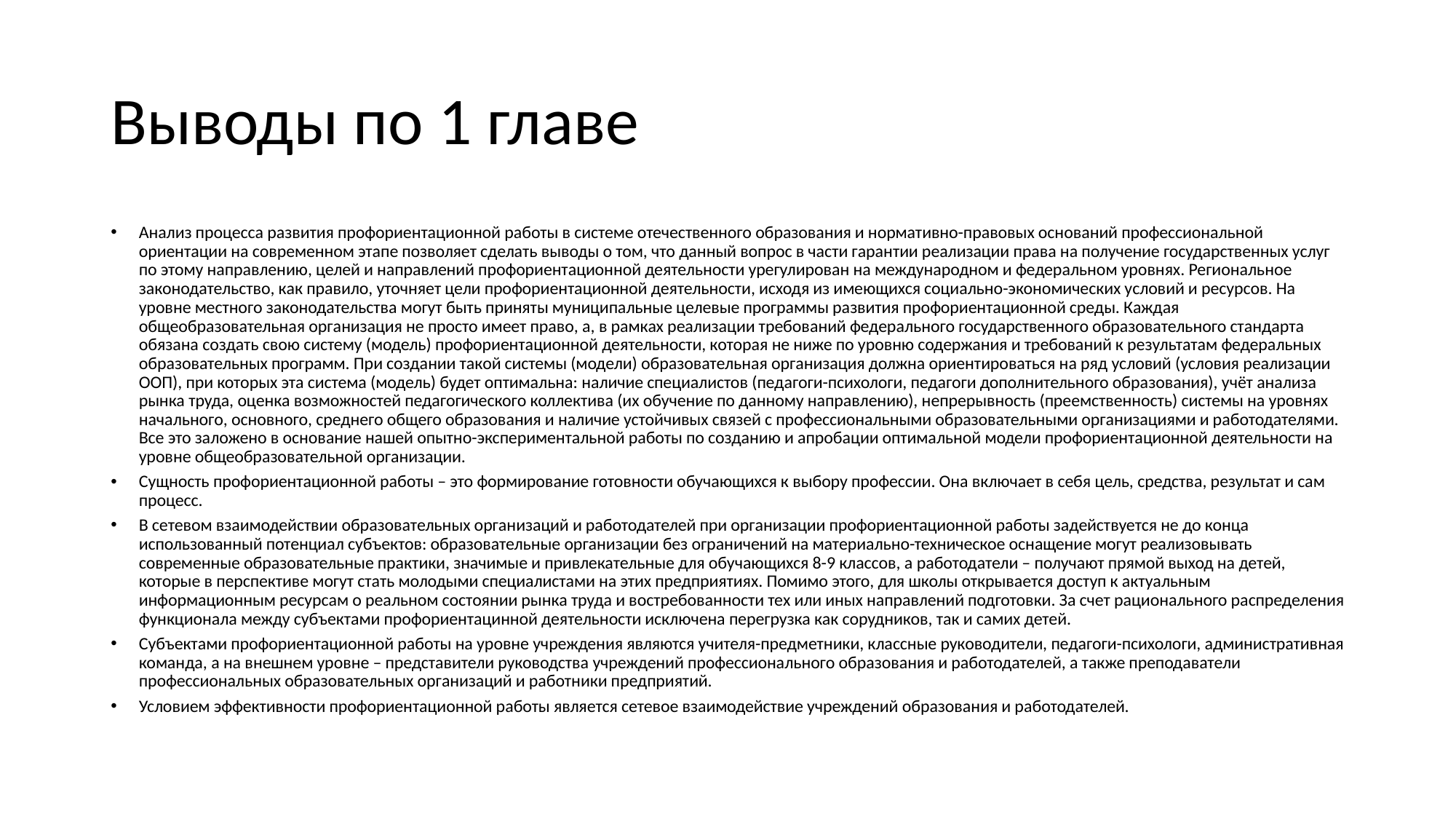

# Выводы по 1 главе
Анализ процесса развития профориентационной работы в системе отечественного образования и нормативно-правовых оснований профессиональной ориентации на современном этапе позволяет сделать выводы о том, что данный вопрос в части гарантии реализации права на получение государственных услуг по этому направлению, целей и направлений профориентационной деятельности урегулирован на международном и федеральном уровнях. Региональное законодательство, как правило, уточняет цели профориентационной деятельности, исходя из имеющихся социально-экономических условий и ресурсов. На уровне местного законодательства могут быть приняты муниципальные целевые программы развития профориентационной среды. Каждая общеобразовательная организация не просто имеет право, а, в рамках реализации требований федерального государственного образовательного стандарта обязана создать свою систему (модель) профориентационной деятельности, которая не ниже по уровню содержания и требований к результатам федеральных образовательных программ. При создании такой системы (модели) образовательная организация должна ориентироваться на ряд условий (условия реализации ООП), при которых эта система (модель) будет оптимальна: наличие специалистов (педагоги-психологи, педагоги дополнительного образования), учёт анализа рынка труда, оценка возможностей педагогического коллектива (их обучение по данному направлению), непрерывность (преемственность) системы на уровнях начального, основного, среднего общего образования и наличие устойчивых связей с профессиональными образовательными организациями и работодателями. Все это заложено в основание нашей опытно-экспериментальной работы по созданию и апробации оптимальной модели профориентационной деятельности на уровне общеобразовательной организации.
Сущность профориентационной работы – это формирование готовности обучающихся к выбору профессии. Она включает в себя цель, средства, результат и сам процесс.
В сетевом взаимодействии образовательных организаций и работодателей при организации профориентационной работы задействуется не до конца использованный потенциал субъектов: образовательные организации без ограничений на материально-техническое оснащение могут реализовывать современные образовательные практики, значимые и привлекательные для обучающихся 8-9 классов, а работодатели – получают прямой выход на детей, которые в перспективе могут стать молодыми специалистами на этих предприятиях. Помимо этого, для школы открывается доступ к актуальным информационным ресурсам о реальном состоянии рынка труда и востребованности тех или иных направлений подготовки. За счет рационального распределения функционала между субъектами профориентацинной деятельности исключена перегрузка как сорудников, так и самих детей.
Субъектами профориентационной работы на уровне учреждения являются учителя-предметники, классные руководители, педагоги-психологи, административная команда, а на внешнем уровне – представители руководства учреждений профессионального образования и работодателей, а также преподаватели профессиональных образовательных организаций и работники предприятий.
Условием эффективности профориентационной работы является сетевое взаимодействие учреждений образования и работодателей.